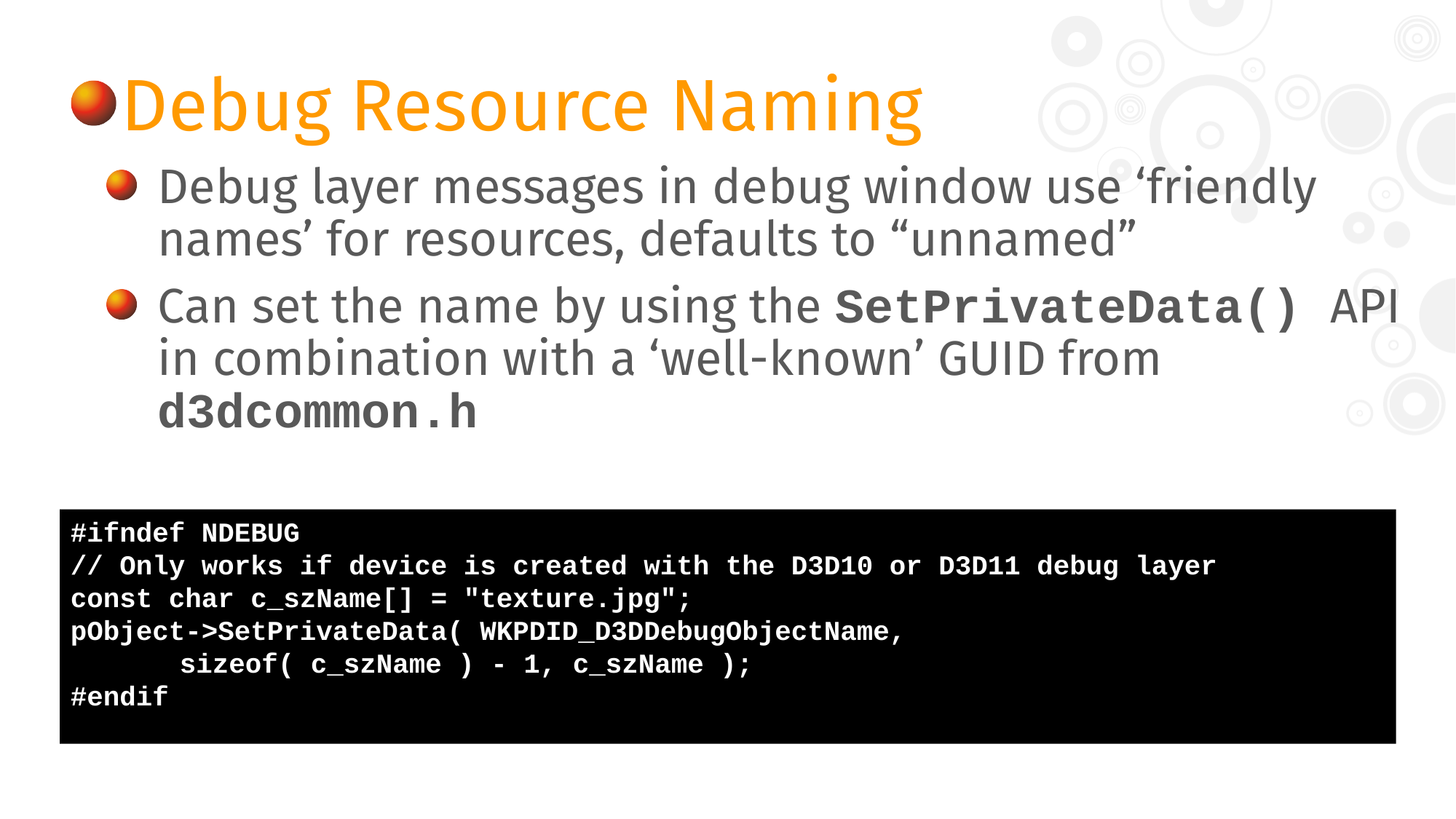

Debug layer messages in debug window use ‘friendly names’ for resources, defaults to “unnamed”
Can set the name by using the SetPrivateData() API in combination with a ‘well-known’ GUID from d3dcommon.h
Debug Resource Naming
#ifndef NDEBUG
// Only works if device is created with the D3D10 or D3D11 debug layer
const char c_szName[] = "texture.jpg";
pObject->SetPrivateData( WKPDID_D3DDebugObjectName,
	sizeof( c_szName ) - 1, c_szName );
#endif